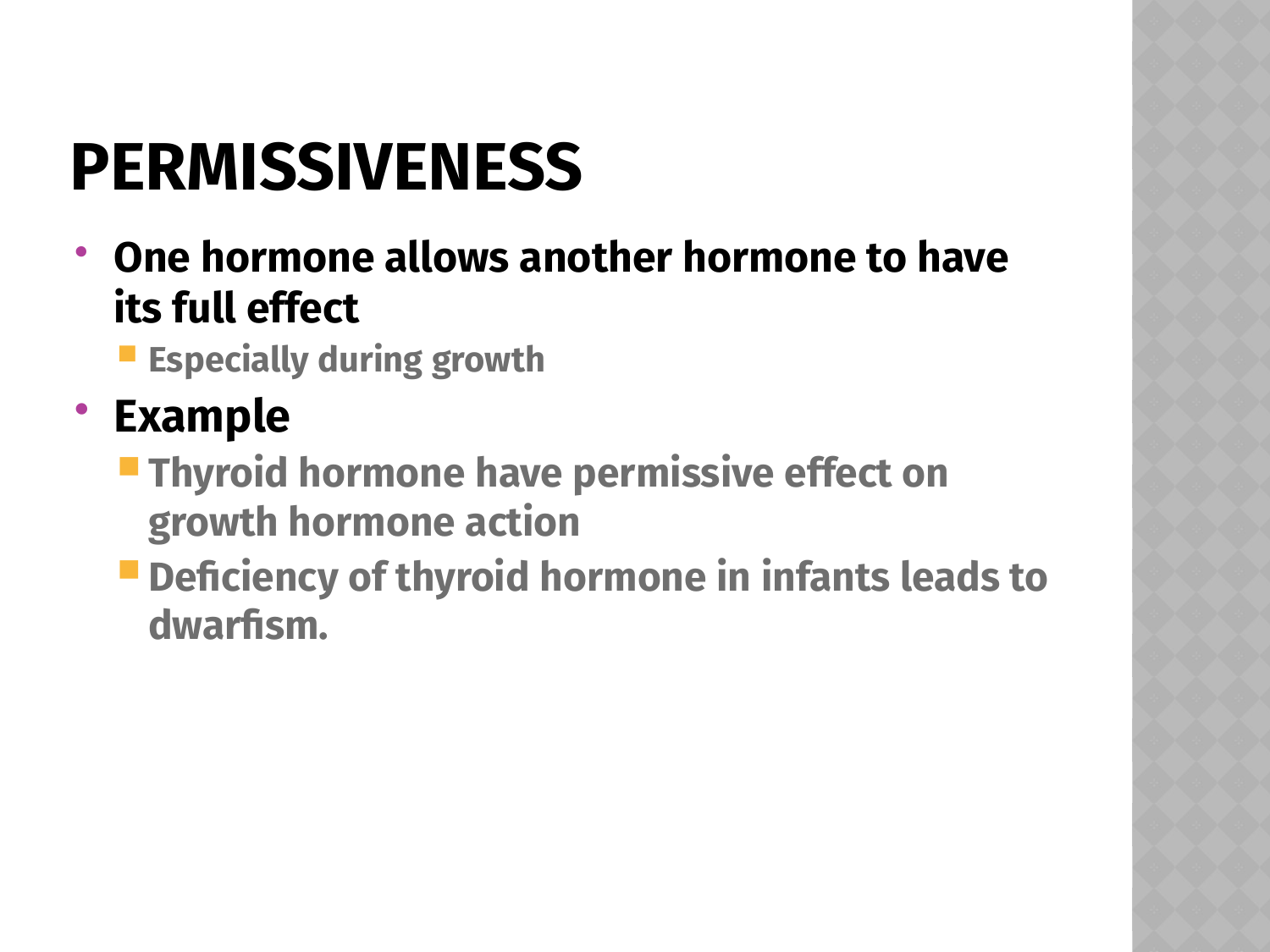

# Permissiveness
One hormone allows another hormone to have its full effect
Especially during growth
Example
Thyroid hormone have permissive effect on growth hormone action
Deficiency of thyroid hormone in infants leads to dwarfism.